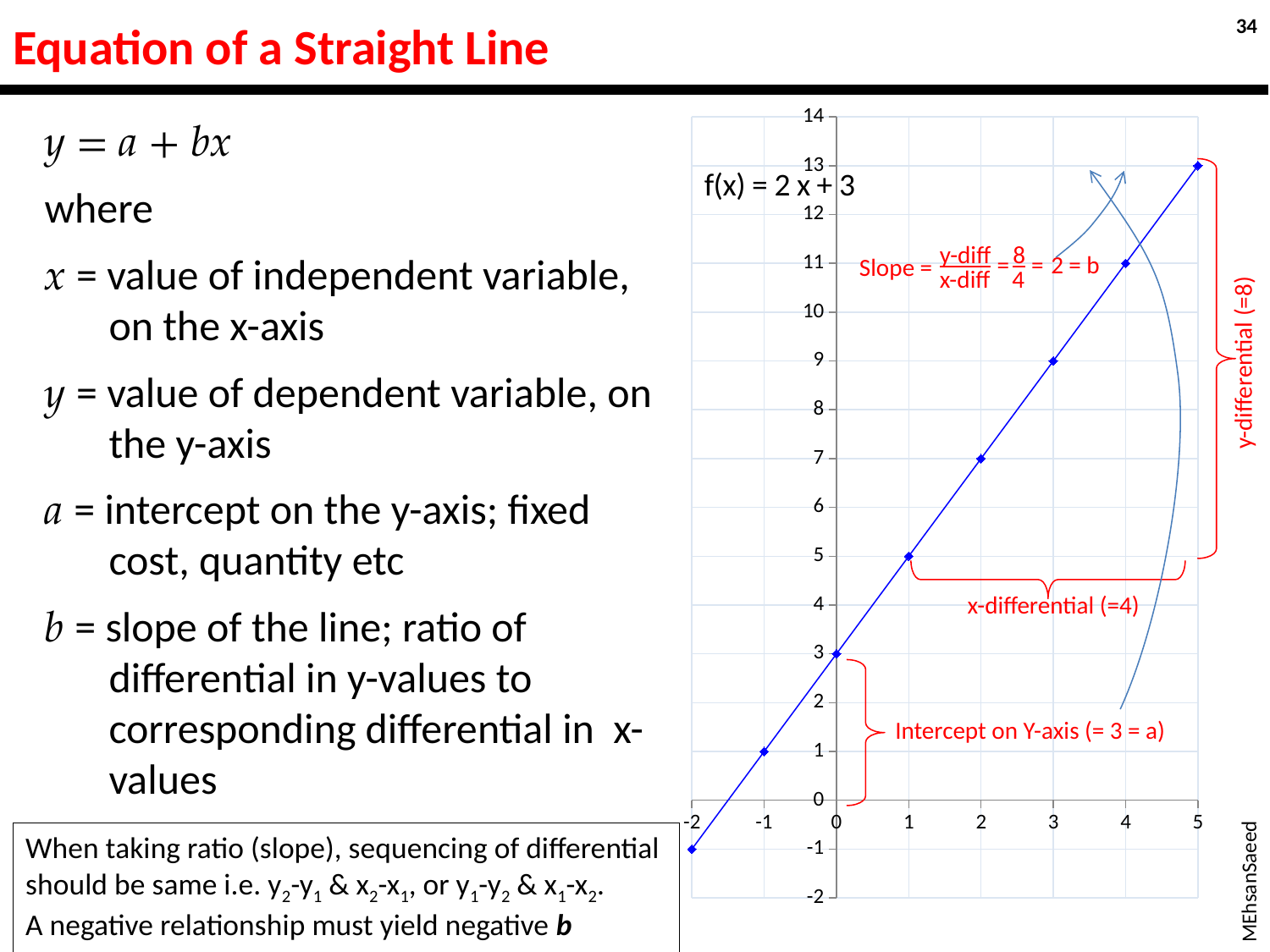

# Equation of a Straight Line
34

### Chart

| Category | Series 1 |
|---|---|
y = a + bx
where
x = value of independent variable, on the x-axis
y = value of dependent variable, on the y-axis
a = intercept on the y-axis; fixed cost, quantity etc
b = slope of the line; ratio of differential in y-values to corresponding differential in  x-values

y-differential (=8)

y-diff    8
x-diff    4
Slope =
=    =
2 = b

x-differential (=4)

Intercept on Y-axis (= 3 = a)
When taking ratio (slope), sequencing of differential should be same i.e. y2-y1 & x2-x1, or y1-y2 & x1-x2.          A negative relationship must yield negative b
MEhsanSaeed